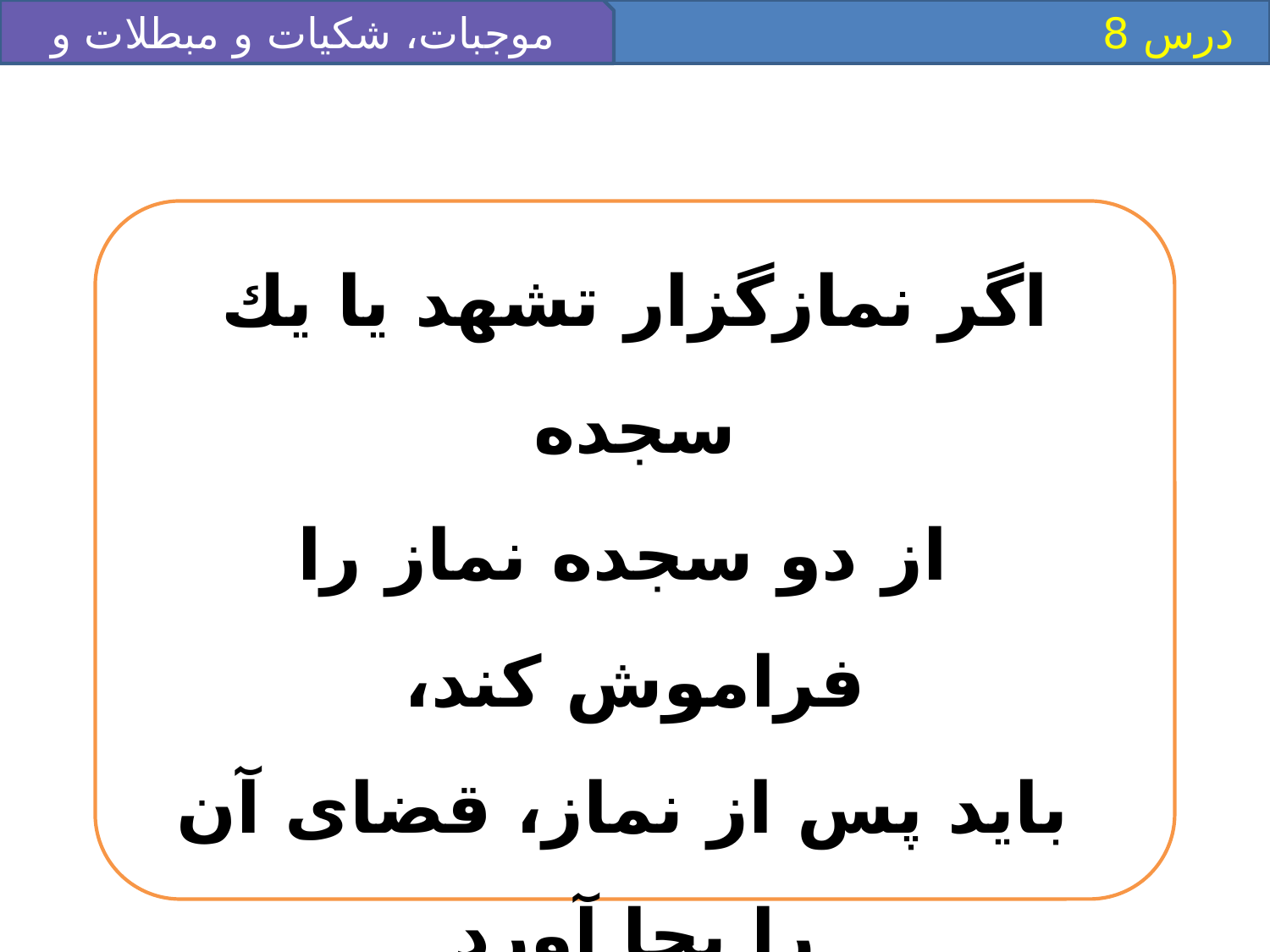

موجبات، شکيات و مبطلات و ضو
 درس 8

اگر نمازگزار تشهد يا يك سجده
 از دو سجده نماز را فراموش كند،
 بايد پس از نماز، قضاى آن را بجا آورد
 و در حال قضاى سجده و تشهد
 بايد با وضو باشد.